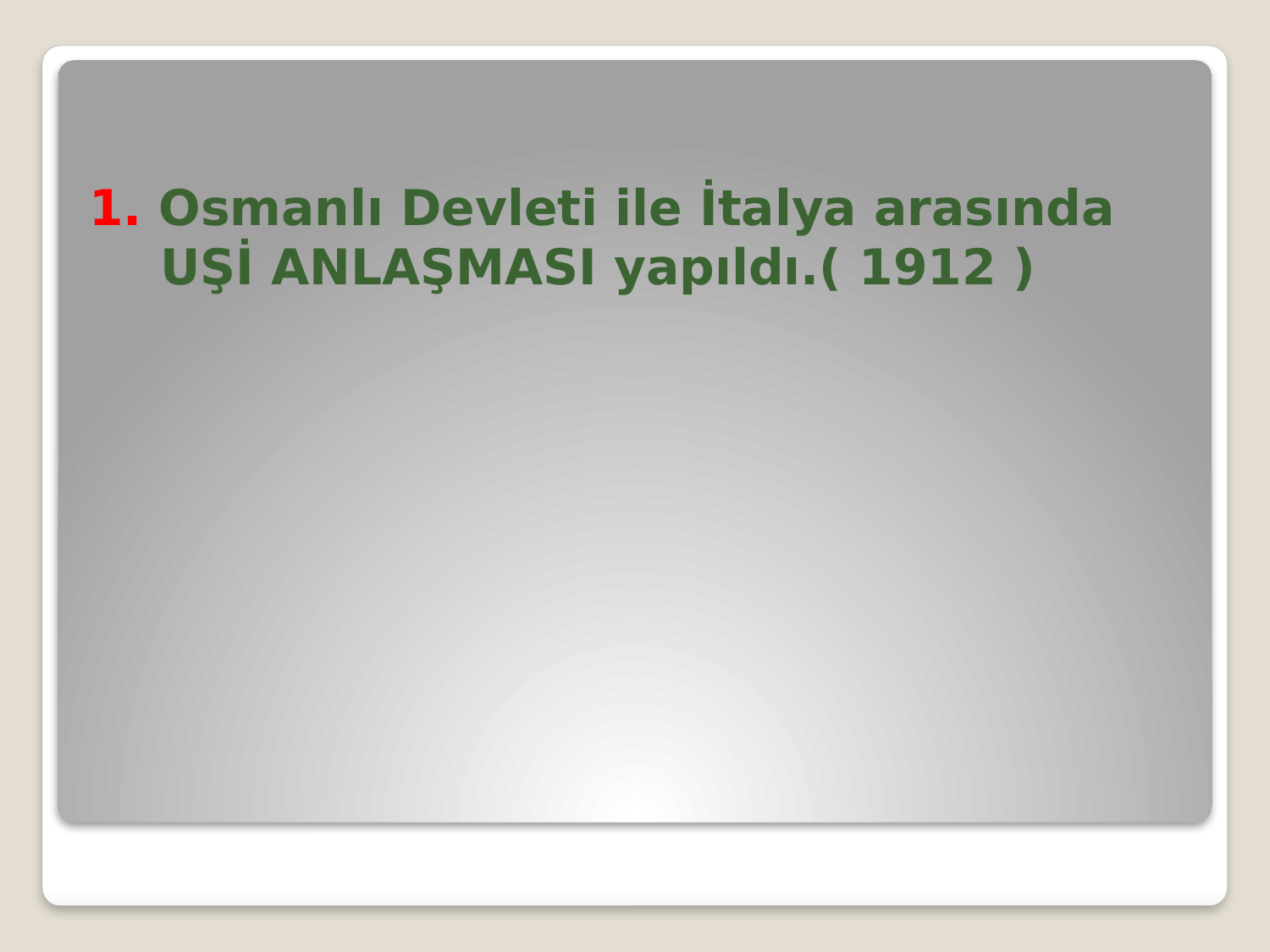

1. Osmanlı Devleti ile İtalya arasında UŞİ ANLAŞMASI yapıldı.( 1912 )